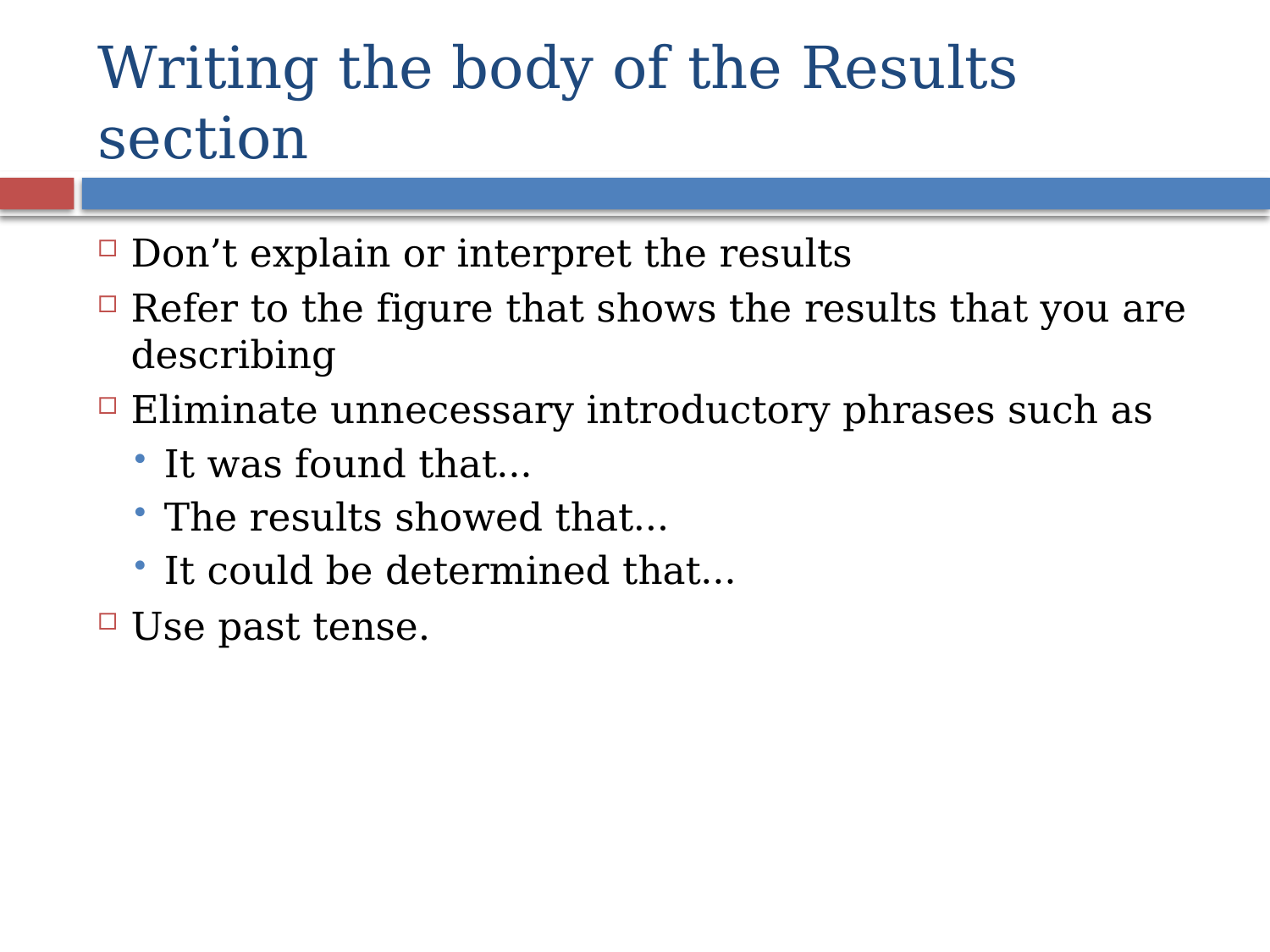

# Writing the body of the Results section
Don’t explain or interpret the results
Refer to the figure that shows the results that you are describing
Eliminate unnecessary introductory phrases such as
It was found that…
The results showed that…
It could be determined that…
Use past tense.